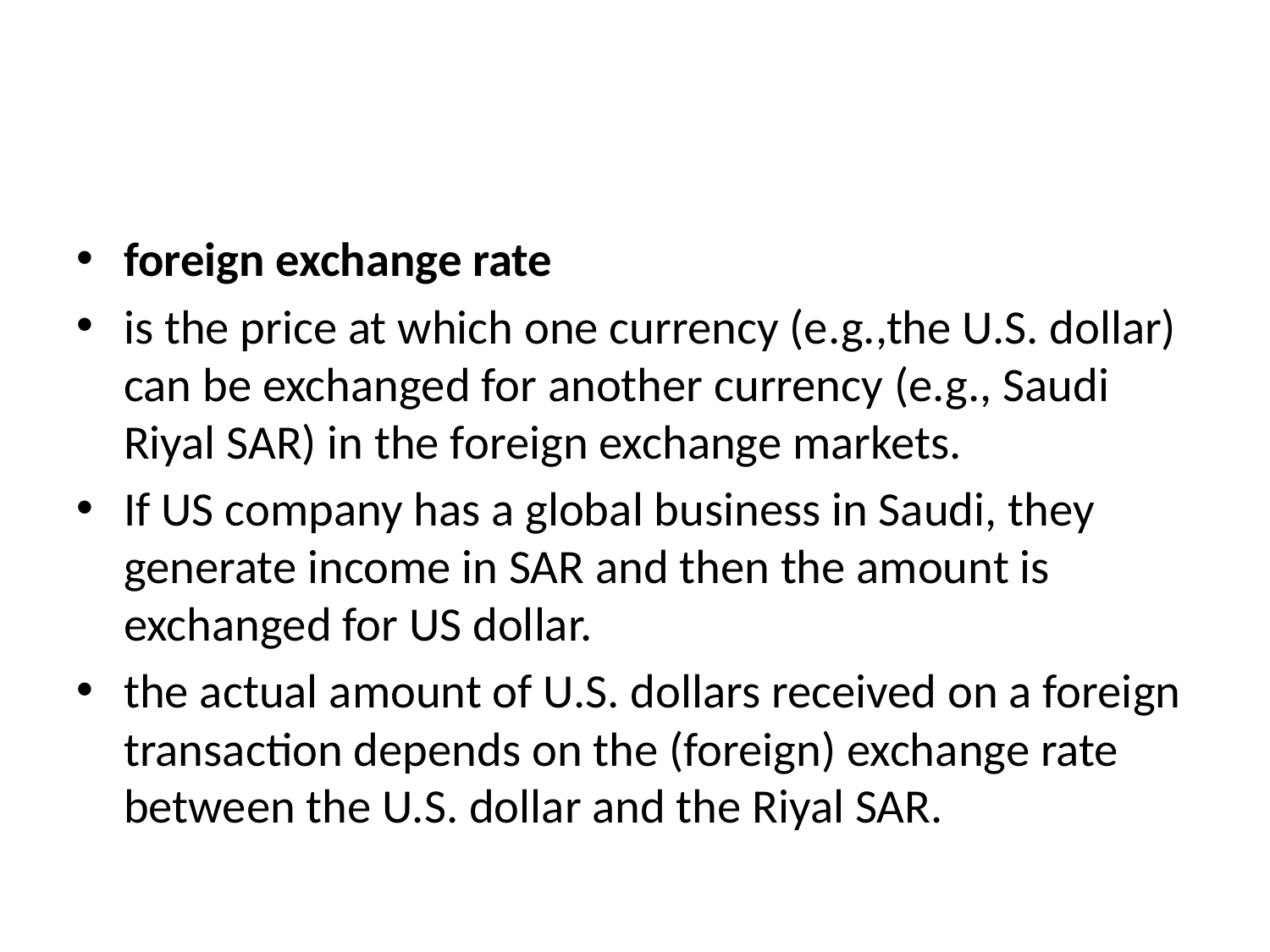

#
foreign exchange rate
is the price at which one currency (e.g.,the U.S. dollar) can be exchanged for another currency (e.g., Saudi Riyal SAR) in the foreign exchange markets.
If US company has a global business in Saudi, they generate income in SAR and then the amount is exchanged for US dollar.
the actual amount of U.S. dollars received on a foreign transaction depends on the (foreign) exchange rate between the U.S. dollar and the Riyal SAR.